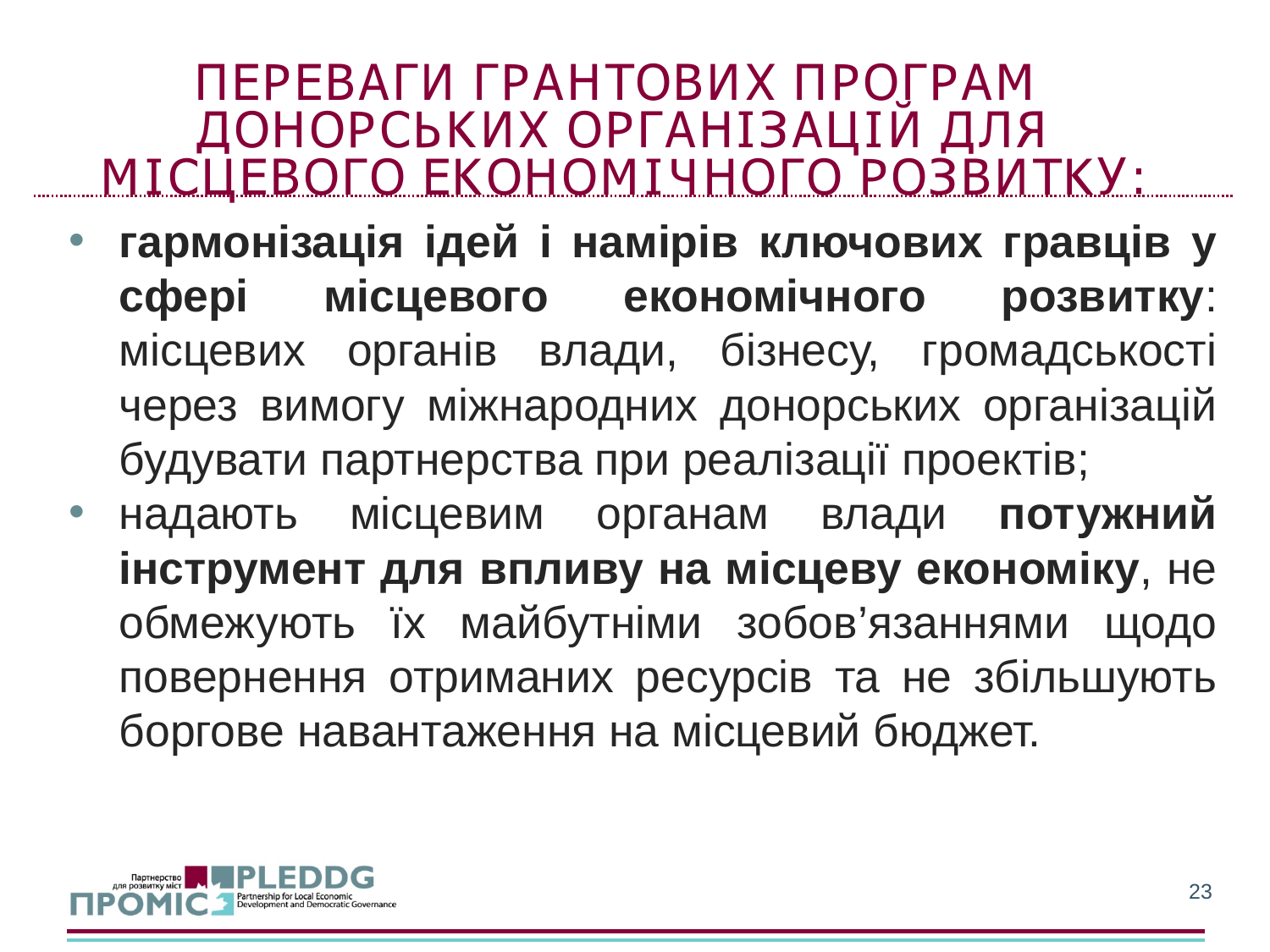

# ПЕРЕВАГИ Грантових програм  донорських організацій для місцевого економічного розвитку:
гармонізація ідей і намірів ключових гравців у сфері місцевого економічного розвитку: місцевих органів влади, бізнесу, громадськості через вимогу міжнародних донорських організацій будувати партнерства при реалізації проектів;
надають місцевим органам влади потужний інструмент для впливу на місцеву економіку, не обмежують їх майбутніми зобов’язаннями щодо повернення отриманих ресурсів та не збільшують боргове навантаження на місцевий бюджет.